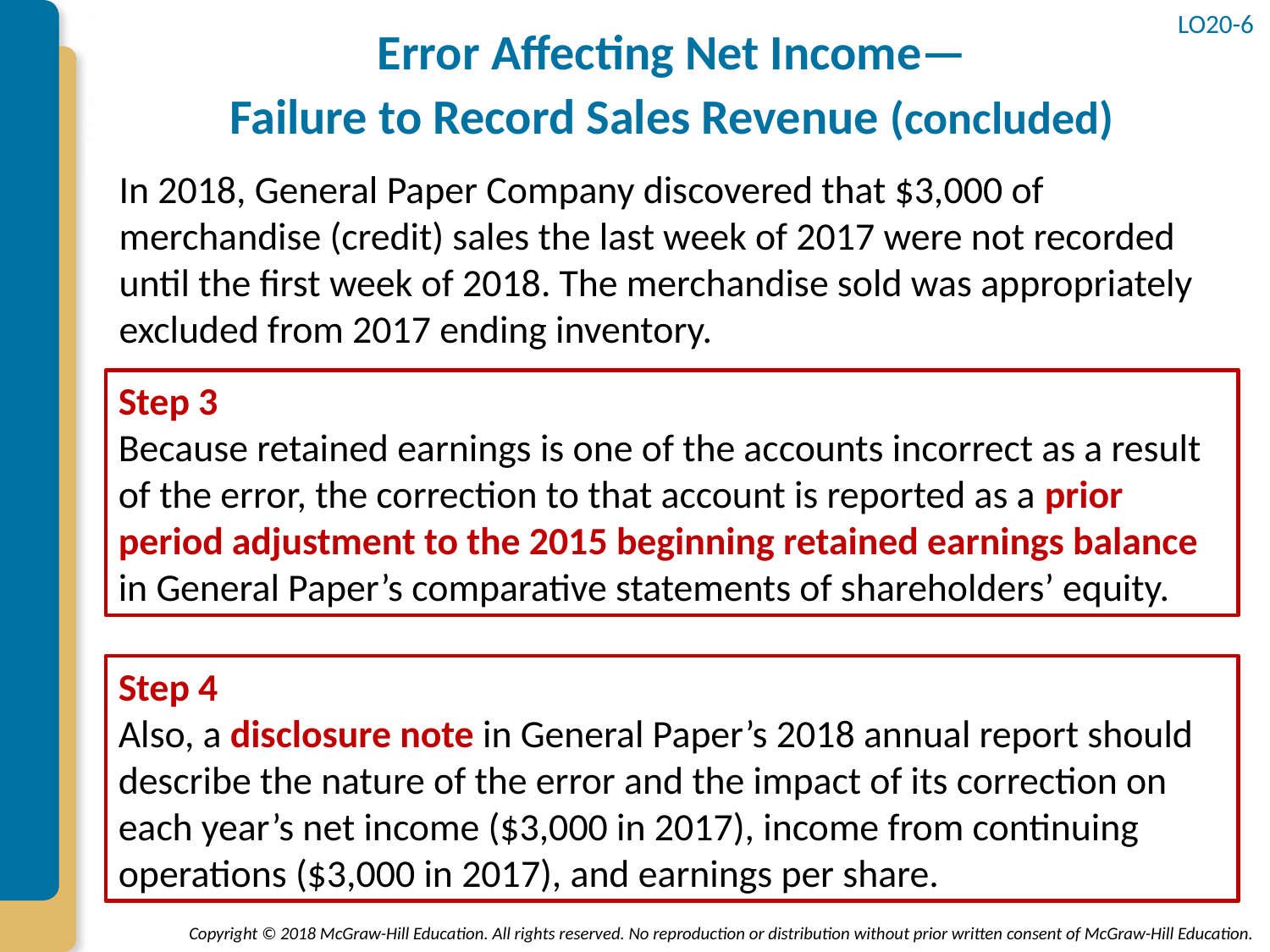

# Error Affecting Net Income— Failure to Record Sales Revenue (concluded)
LO20-6
In 2018, General Paper Company discovered that $3,000 of merchandise (credit) sales the last week of 2017 were not recorded until the first week of 2018. The merchandise sold was appropriately excluded from 2017 ending inventory.

Step 3
Because retained earnings is one of the accounts incorrect as a result of the error, the correction to that account is reported as a prior period adjustment to the 2015 beginning retained earnings balance in General Paper’s comparative statements of shareholders’ equity.
Step 4
Also, a disclosure note in General Paper’s 2018 annual report should describe the nature of the error and the impact of its correction on each year’s net income ($3,000 in 2017), income from continuing operations ($3,000 in 2017), and earnings per share.